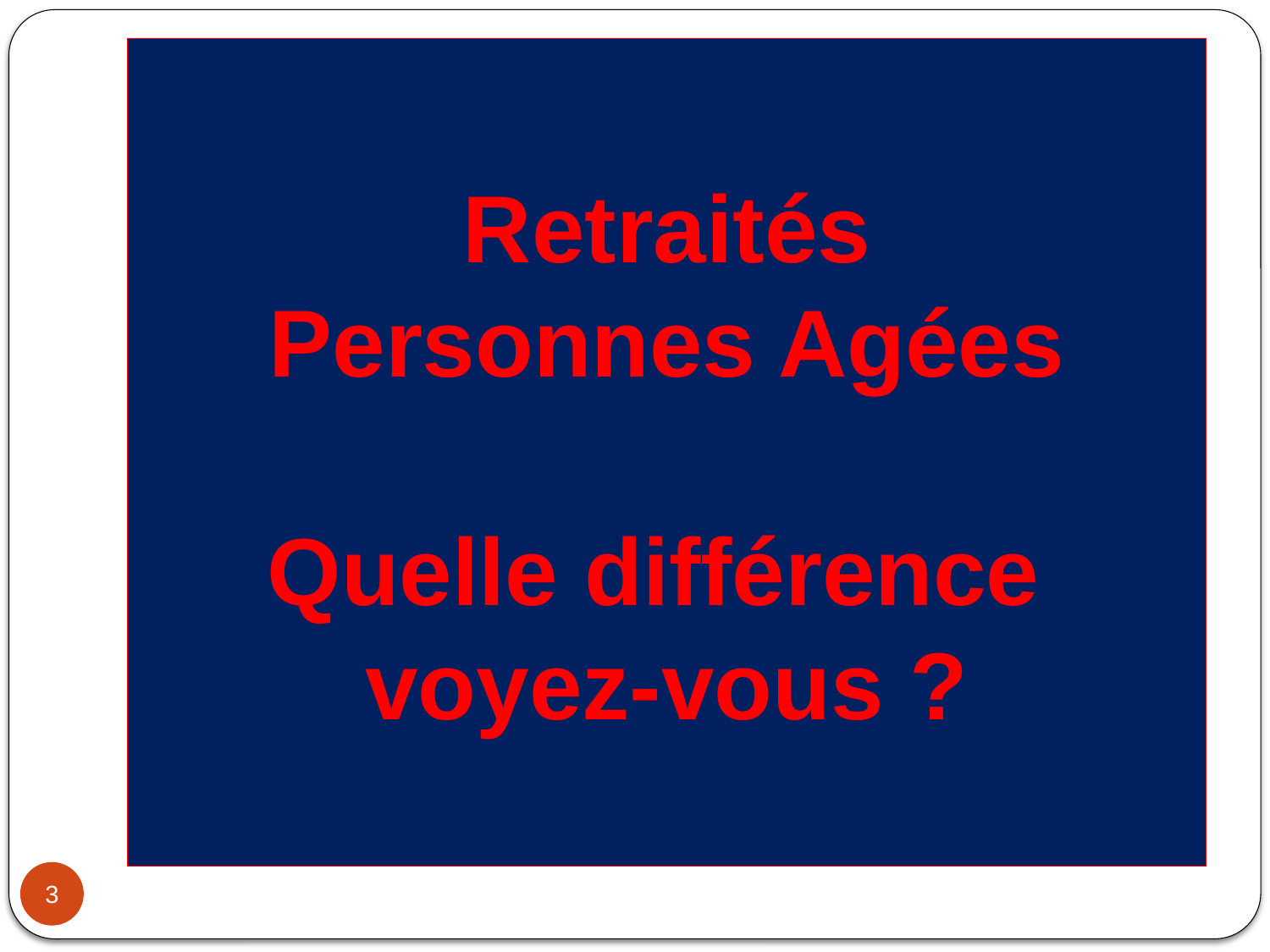

# Retraités Personnes Agées Quelle différence voyez-vous ?
3